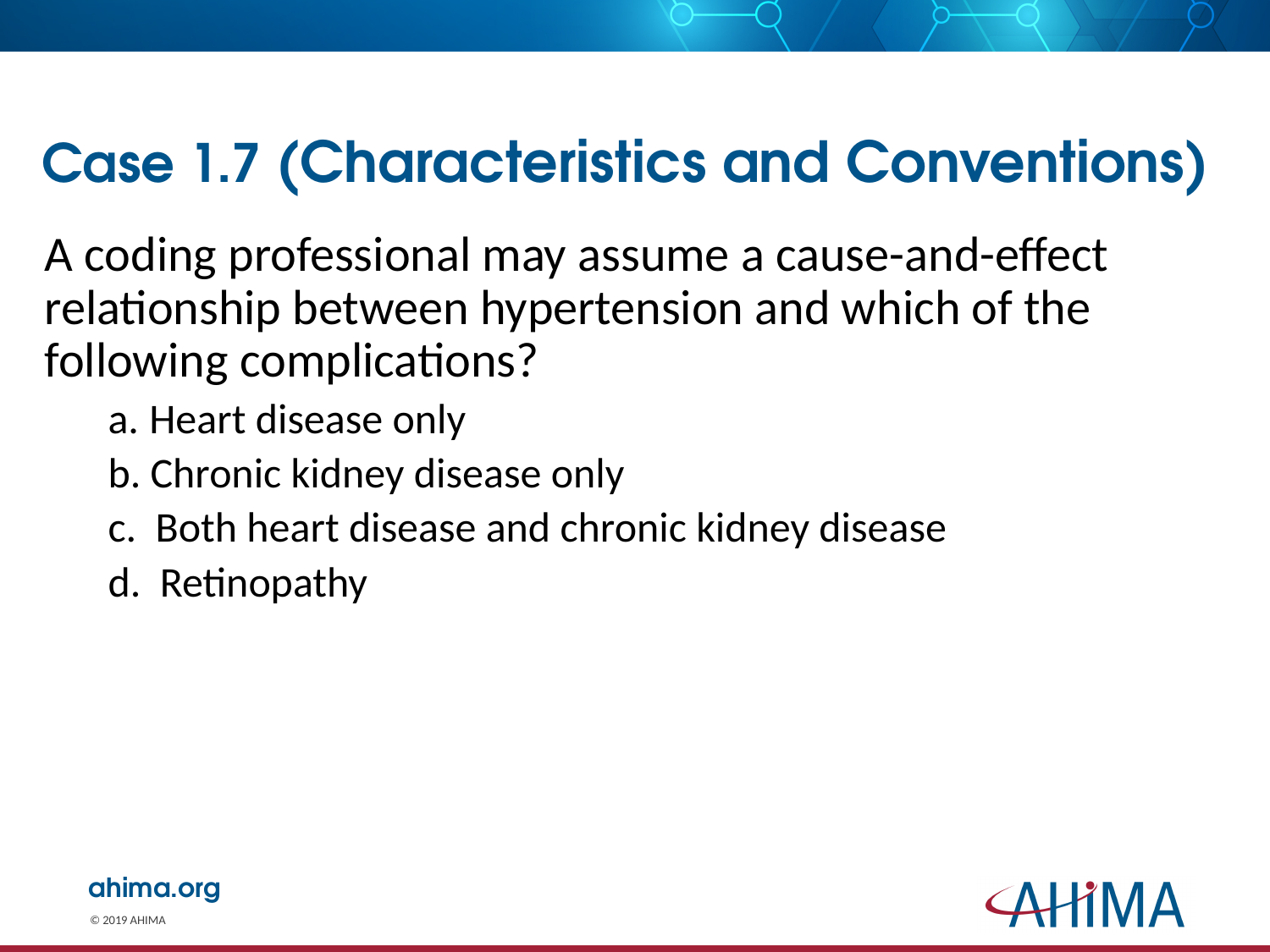

# Case 1.7 (Characteristics and Conventions)
A coding professional may assume a cause-and-effect relationship between hypertension and which of the following complications?
a.	 Heart disease only
b. Chronic kidney disease only
c.  Both heart disease and chronic kidney disease
d.  Retinopathy